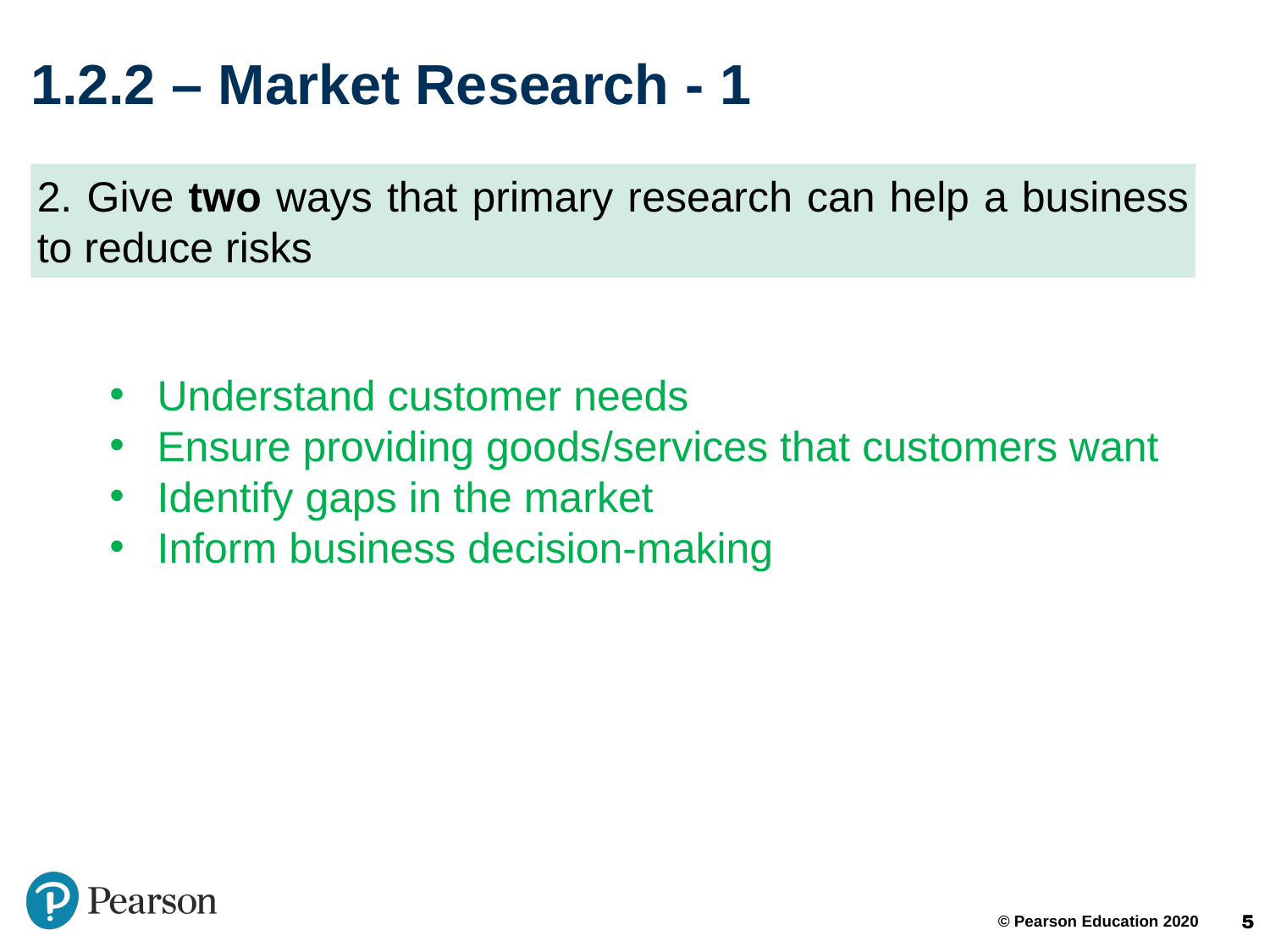

# 1.2.2 – Market Research - 1
2. Give two ways that primary research can help a business to reduce risks
Understand customer needs
Ensure providing goods/services that customers want
Identify gaps in the market
Inform business decision-making
5